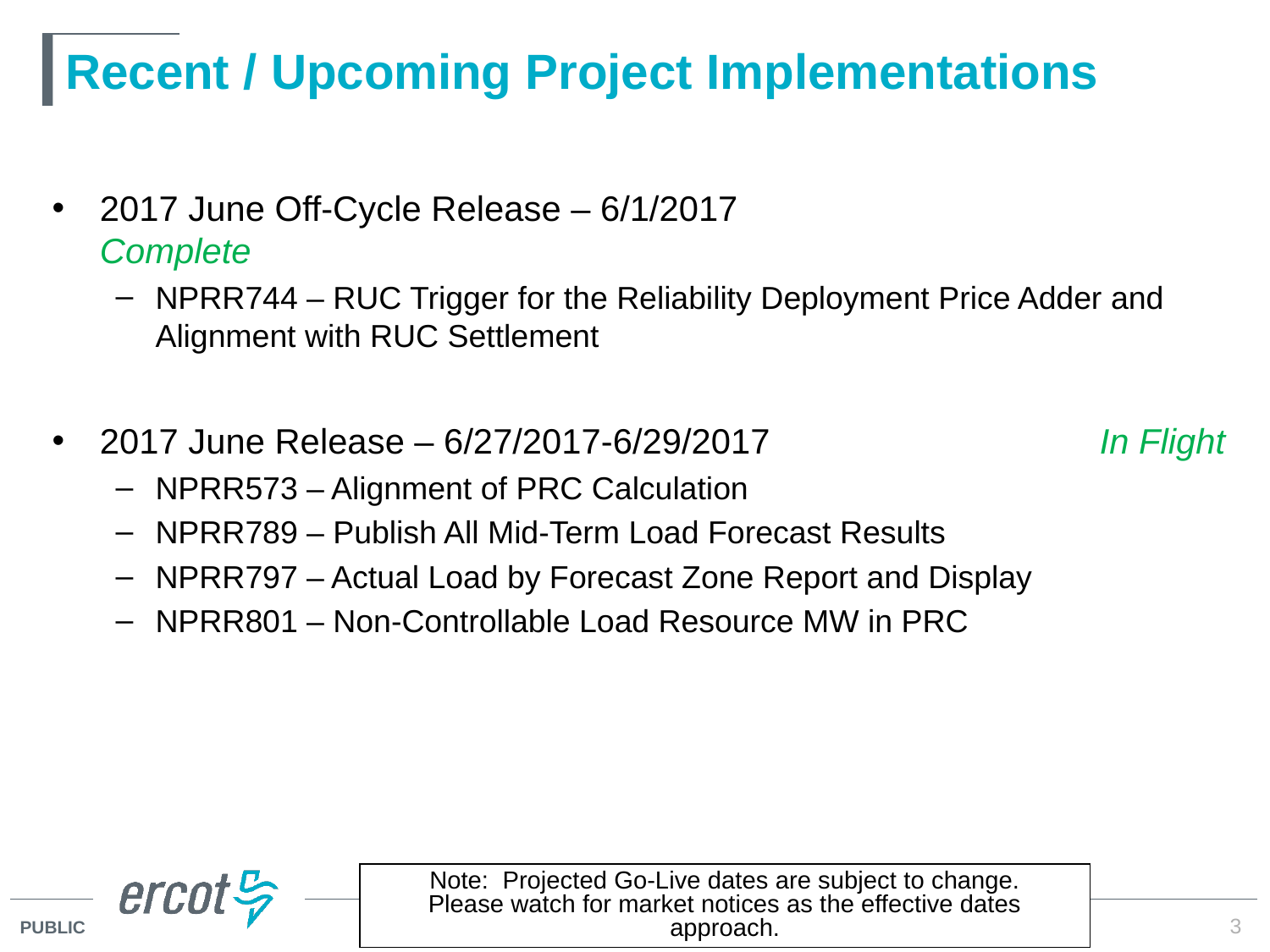

# Recent / Upcoming Project Implementations
2017 June Off-Cycle Release – 6/1/2017	Complete
NPRR744 – RUC Trigger for the Reliability Deployment Price Adder and Alignment with RUC Settlement

2017 June Release – 6/27/2017-6/29/2017	In Flight
NPRR573 – Alignment of PRC Calculation
NPRR789 – Publish All Mid-Term Load Forecast Results
NPRR797 – Actual Load by Forecast Zone Report and Display
NPRR801 – Non-Controllable Load Resource MW in PRC

Note:  Projected Go-Live dates are subject to change.
Please watch for market notices as the effective dates approach.
3